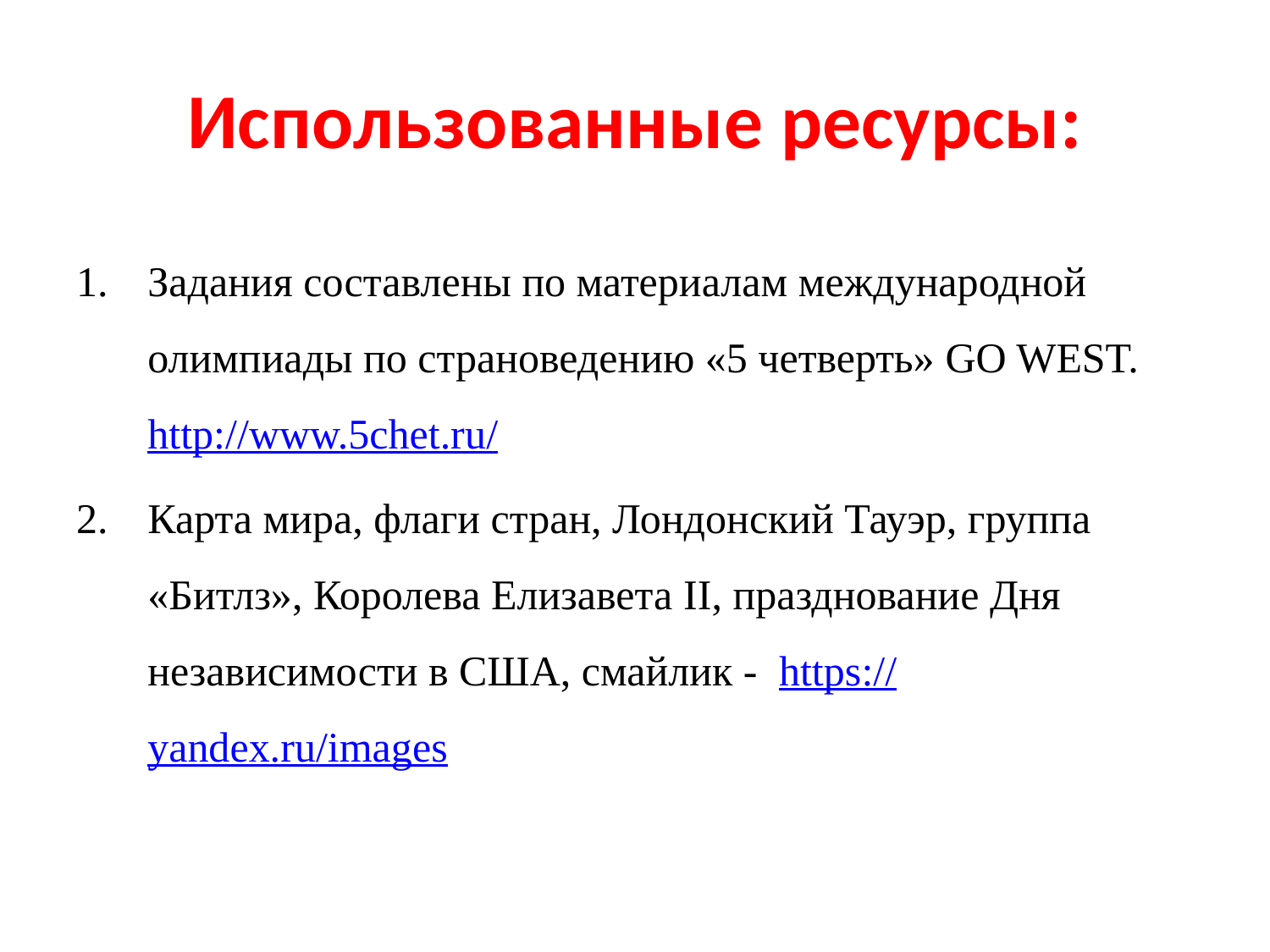

# Использованные ресурсы:
Задания составлены по материалам международной олимпиады по страноведению «5 четверть» GO WEST. http://www.5chet.ru/
Карта мира, флаги стран, Лондонский Тауэр, группа «Битлз», Королева Елизавета II, празднование Дня независимости в США, смайлик -  https://yandex.ru/images